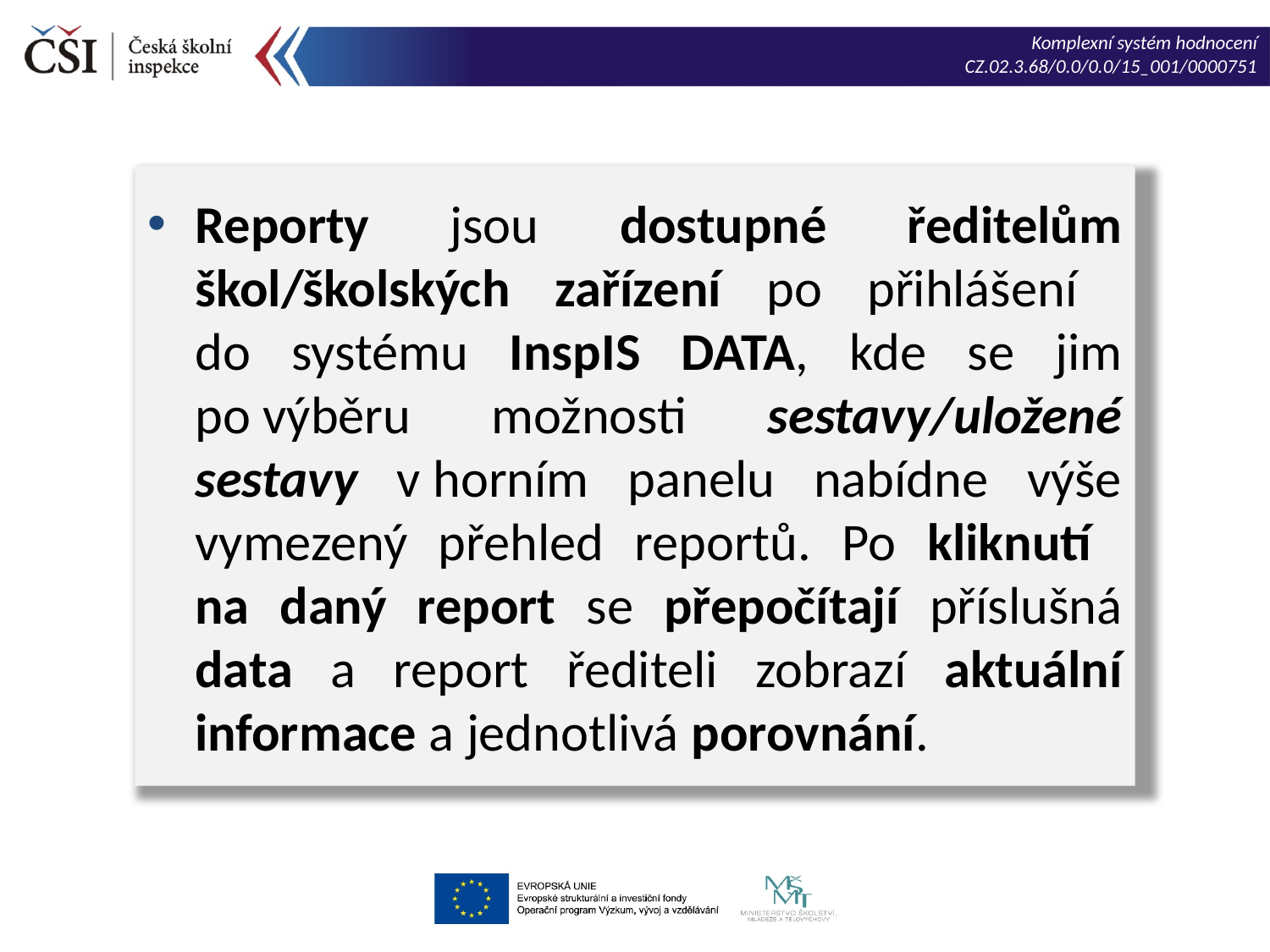

Reporty jsou dostupné ředitelům škol/školských zařízení po přihlášení
do systému InspIS DATA, kde se jim po výběru možnosti sestavy/uložené sestavy v horním panelu nabídne výše vymezený přehled reportů. Po kliknutí
na daný report se přepočítají příslušná data a report řediteli zobrazí aktuální informace a jednotlivá porovnání.